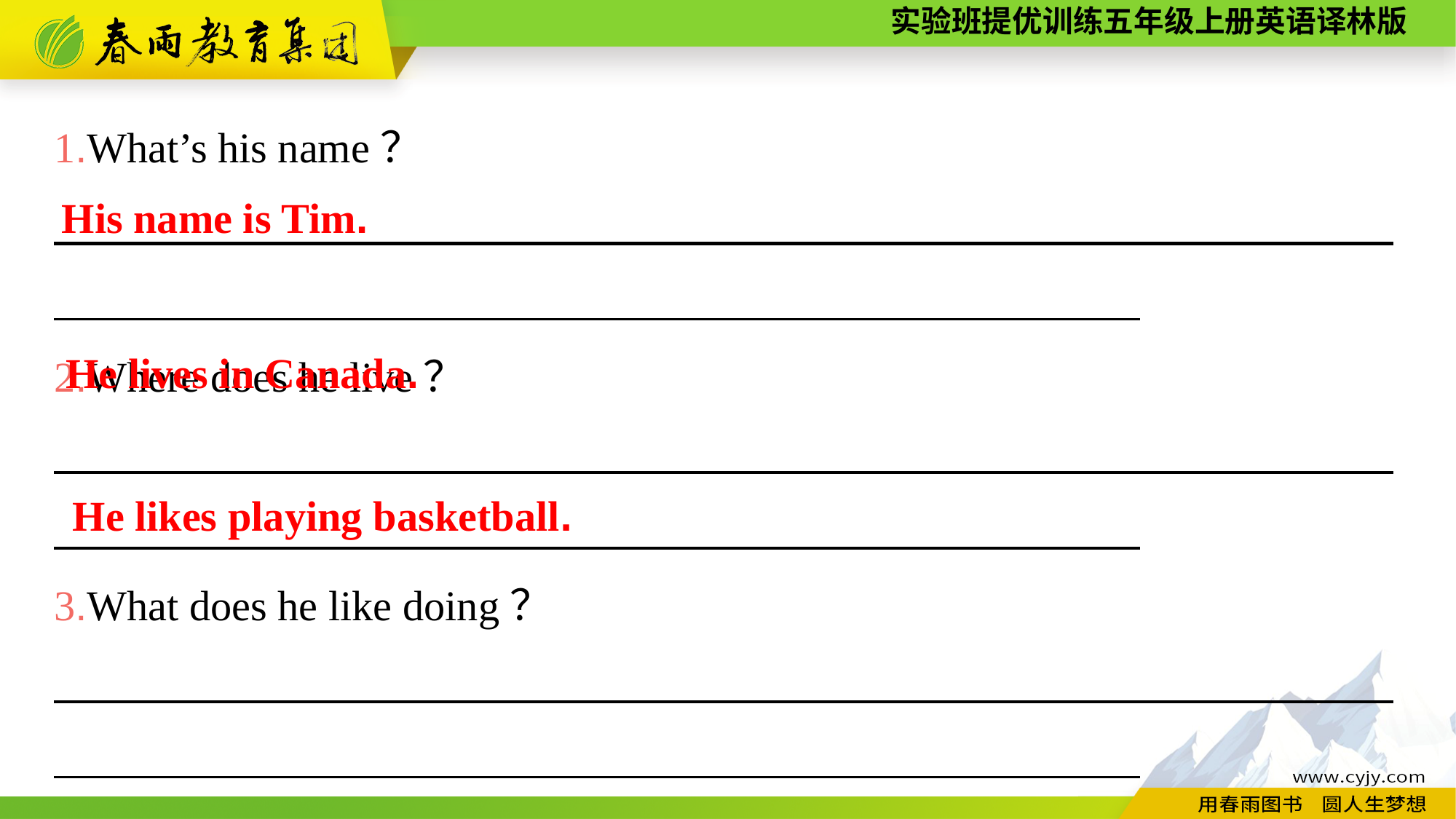

1.What’s his name？
　　　　　　___________________________________________________
2.Where does he live？
　　　　　　___________________________________________________
3.What does he like doing？
　　　　　　___________________________________________________
His name is Tim.
He lives in Canada.
He likes playing basketball.